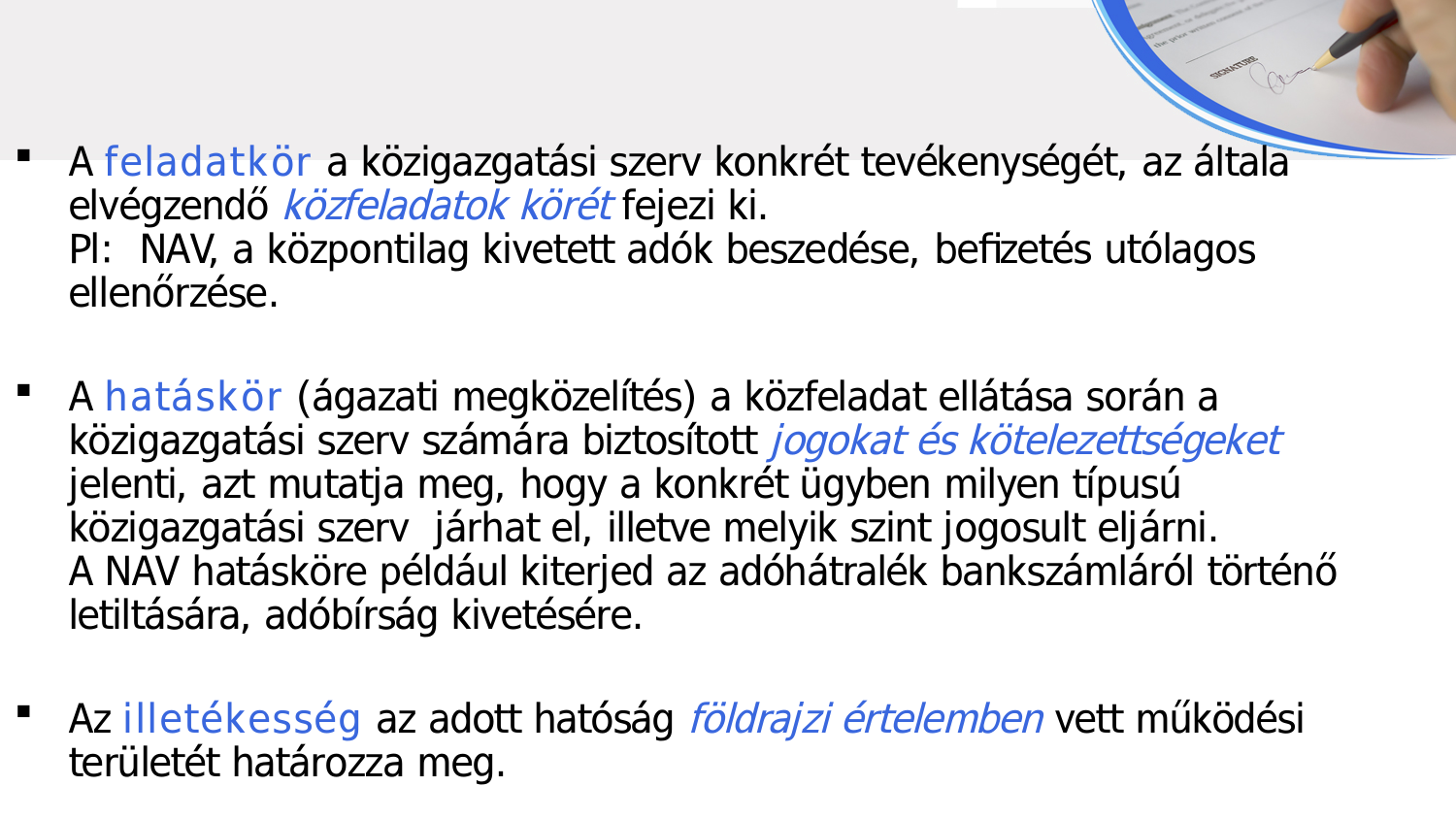

A feladatkör a közigazgatási szerv konkrét tevékenységét, az általa elvégzendő közfeladatok körét fejezi ki.
Pl:  NAV, a központilag kivetett adók beszedése, befizetés utólagos ellenőrzése.

A hatáskör (ágazati megközelítés) a közfeladat ellátása során a közigazgatási szerv számára biztosított jogokat és kötelezettségeket jelenti, azt mutatja meg, hogy a konkrét ügyben milyen típusú közigazgatási szerv  járhat el, illetve melyik szint jogosult eljárni.
A NAV hatásköre például kiterjed az adóhátralék bankszámláról történő letiltására, adóbírság kivetésére.

Az illetékesség az adott hatóság földrajzi értelemben vett működési területét határozza meg.